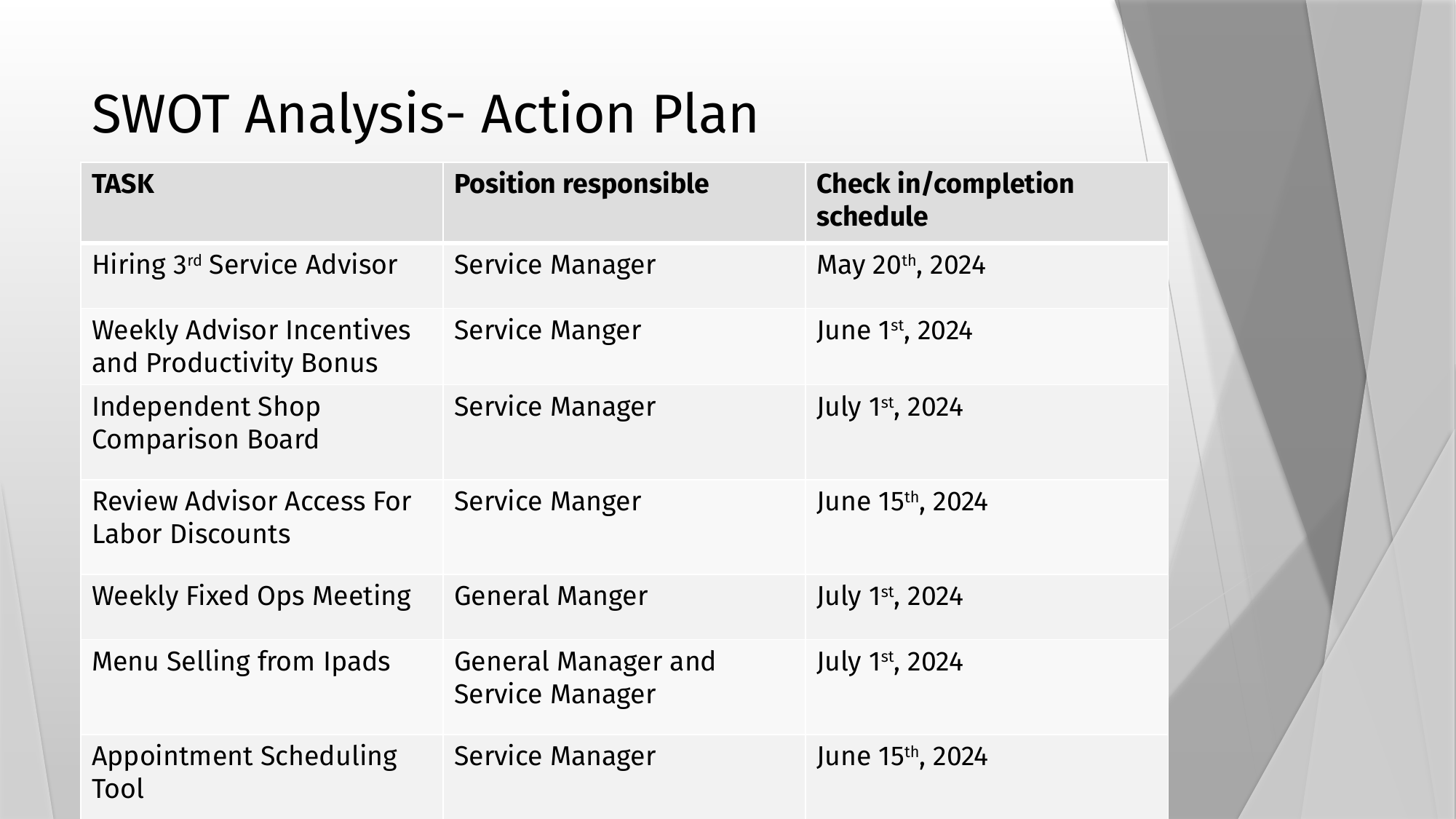

# SWOT Analysis- Action Plan
Action Plan

| TASK | Position responsible | Check in/completion schedule |
| --- | --- | --- |
| Hiring 3rd Service Advisor | Service Manager | May 20th, 2024 |
| Weekly Advisor Incentives and Productivity Bonus | Service Manger | June 1st, 2024 |
| Independent Shop Comparison Board | Service Manager | July 1st, 2024 |
| Review Advisor Access For Labor Discounts | Service Manger | June 15th, 2024 |
| Weekly Fixed Ops Meeting | General Manger | July 1st, 2024 |
| Menu Selling from Ipads | General Manager and Service Manager | July 1st, 2024 |
| Appointment Scheduling Tool | Service Manager | June 15th, 2024 |